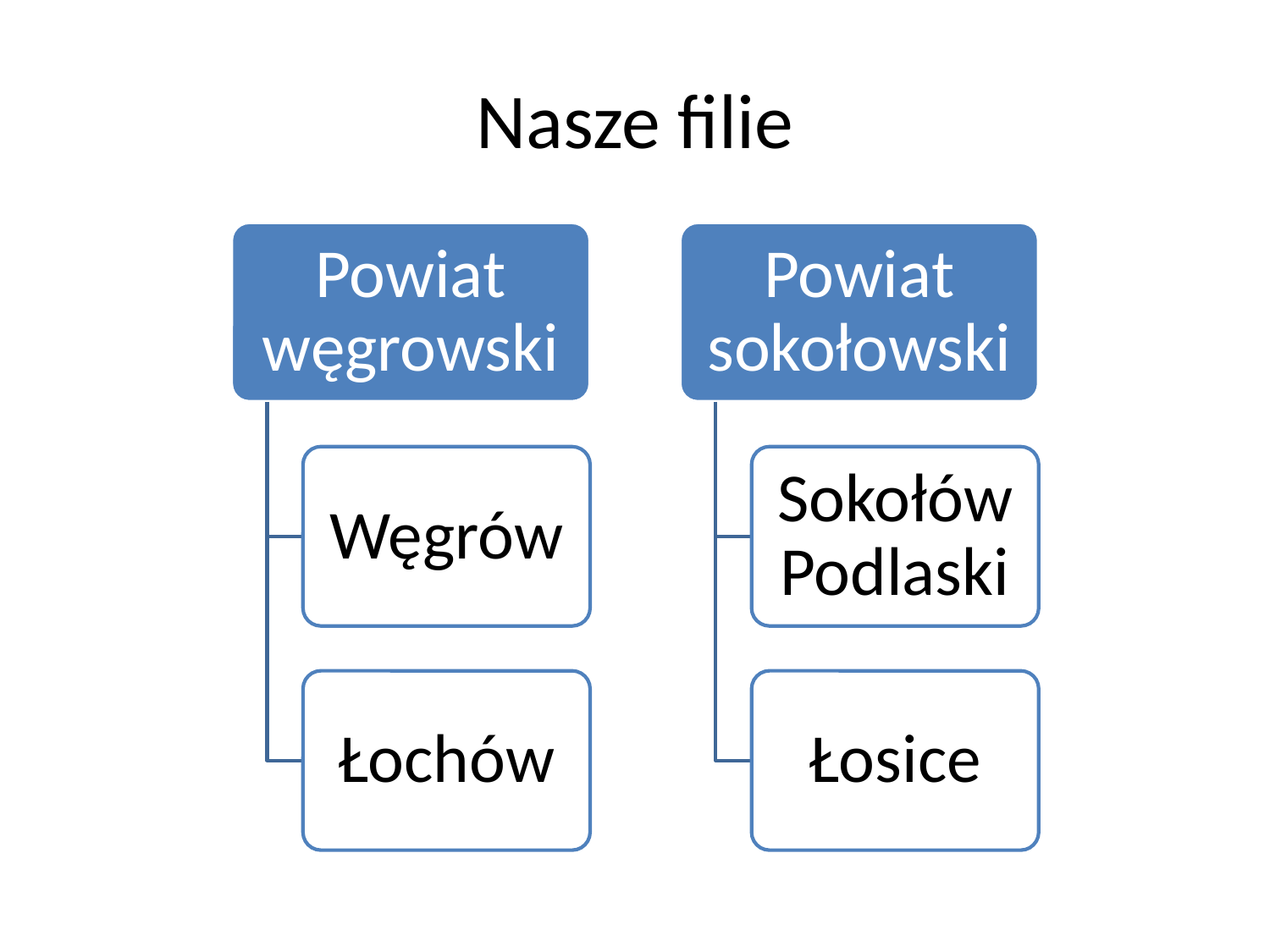

# Nasze filie
Powiat węgrowski
Węgrów
Łochów
Powiat sokołowski
Sokołów Podlaski
Łosice